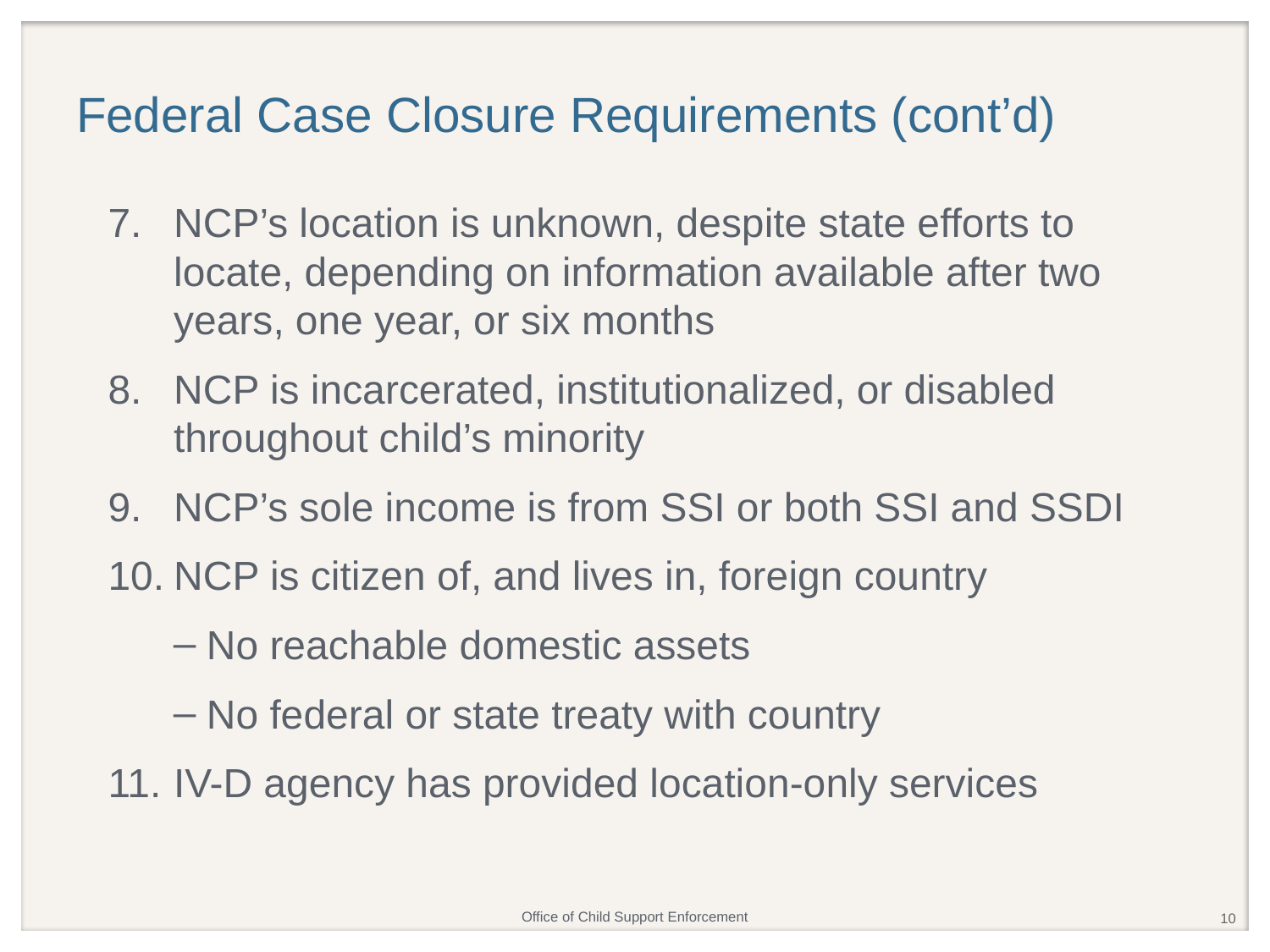

# Federal Case Closure Requirements (cont’d)
NCP’s location is unknown, despite state efforts to locate, depending on information available after two years, one year, or six months
NCP is incarcerated, institutionalized, or disabled throughout child’s minority
NCP’s sole income is from SSI or both SSI and SSDI
NCP is citizen of, and lives in, foreign country
No reachable domestic assets
No federal or state treaty with country
IV-D agency has provided location-only services

10